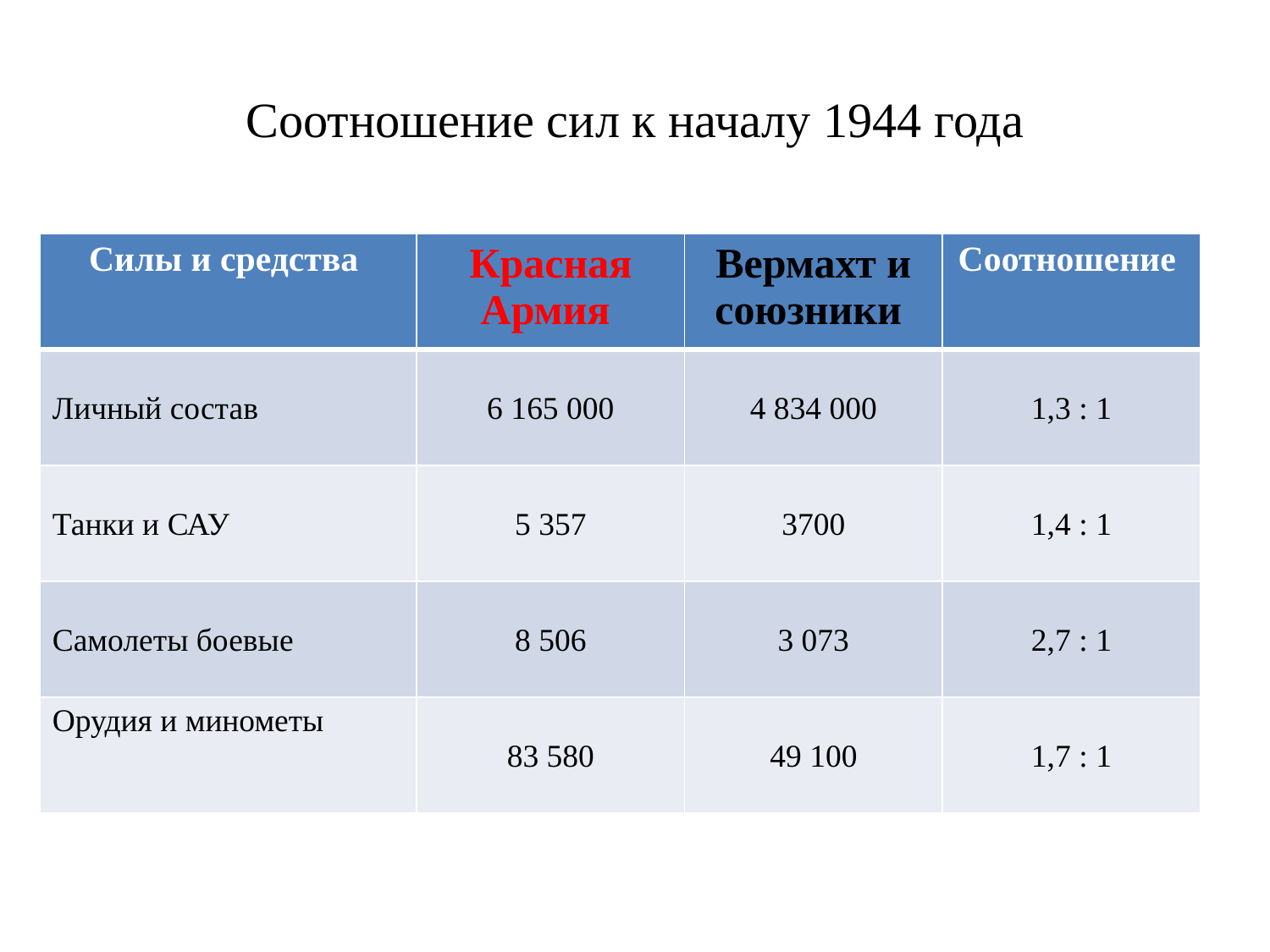

# Соотношение сил к началу 1944 года
| Силы и средства | Красная Армия | Вермахт и союзники | Соотношение |
| --- | --- | --- | --- |
| Личный состав | 6 165 000 | 4 834 000 | 1,3 : 1 |
| Танки и САУ | 5 357 | 3700 | 1,4 : 1 |
| Самолеты боевые | 8 506 | 3 073 | 2,7 : 1 |
| Орудия и минометы | 83 580 | 49 100 | 1,7 : 1 |